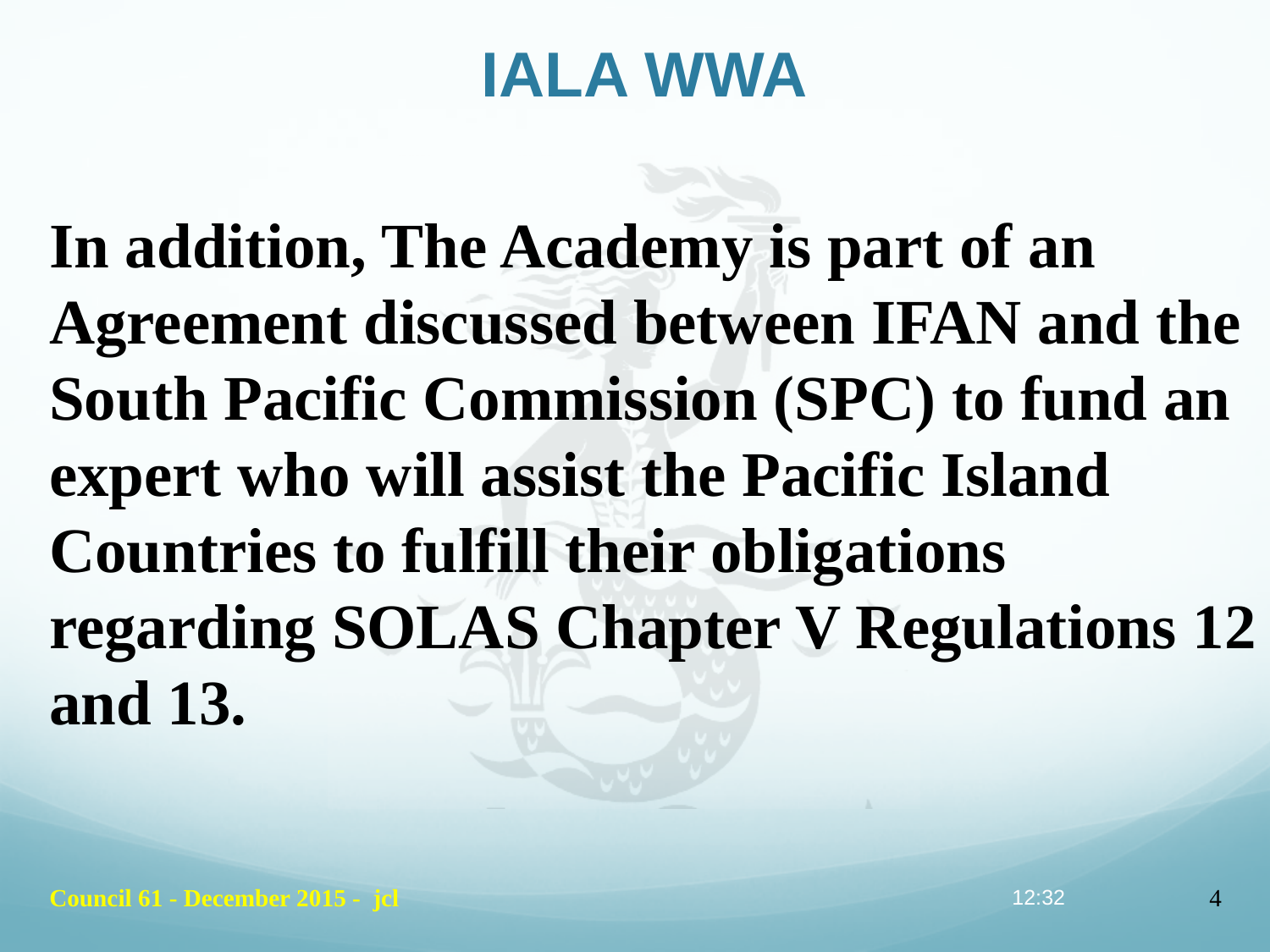

# IALA WWA

In addition, The Academy is part of an Agreement discussed between IFAN and the South Pacific Commission (SPC) to fund an expert who will assist the Pacific Island Countries to fulfill their obligations regarding SOLAS Chapter V Regulations 12 and 13.

Council 61 - December 2015 -  jcl
12:32
4